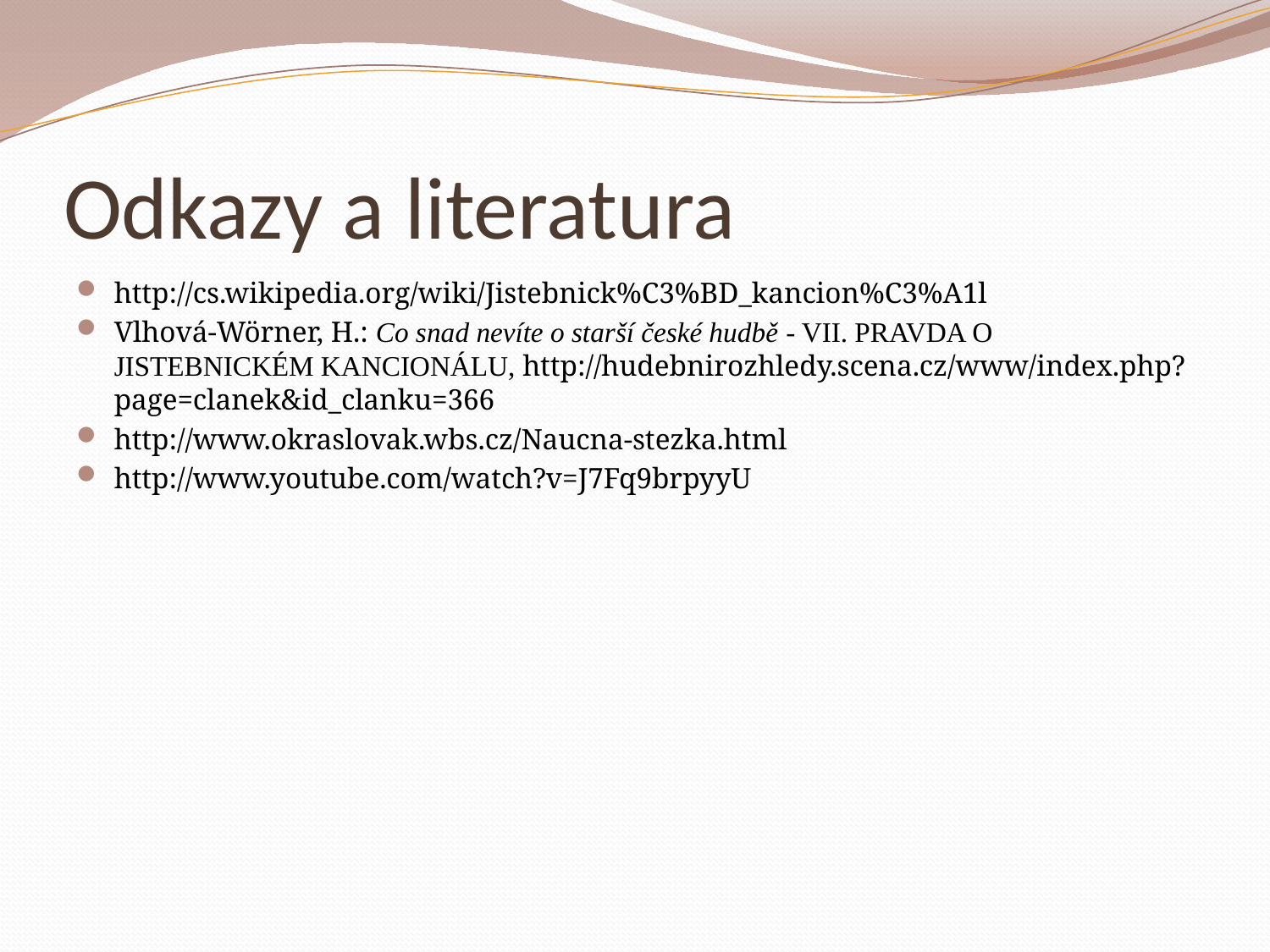

# Odkazy a literatura
http://cs.wikipedia.org/wiki/Jistebnick%C3%BD_kancion%C3%A1l
Vlhová-Wörner, H.: Co snad nevíte o starší české hudbě - VII. PRAVDA O JISTEBNICKÉM KANCIONÁLU, http://hudebnirozhledy.scena.cz/www/index.php?page=clanek&id_clanku=366
http://www.okraslovak.wbs.cz/Naucna-stezka.html
http://www.youtube.com/watch?v=J7Fq9brpyyU